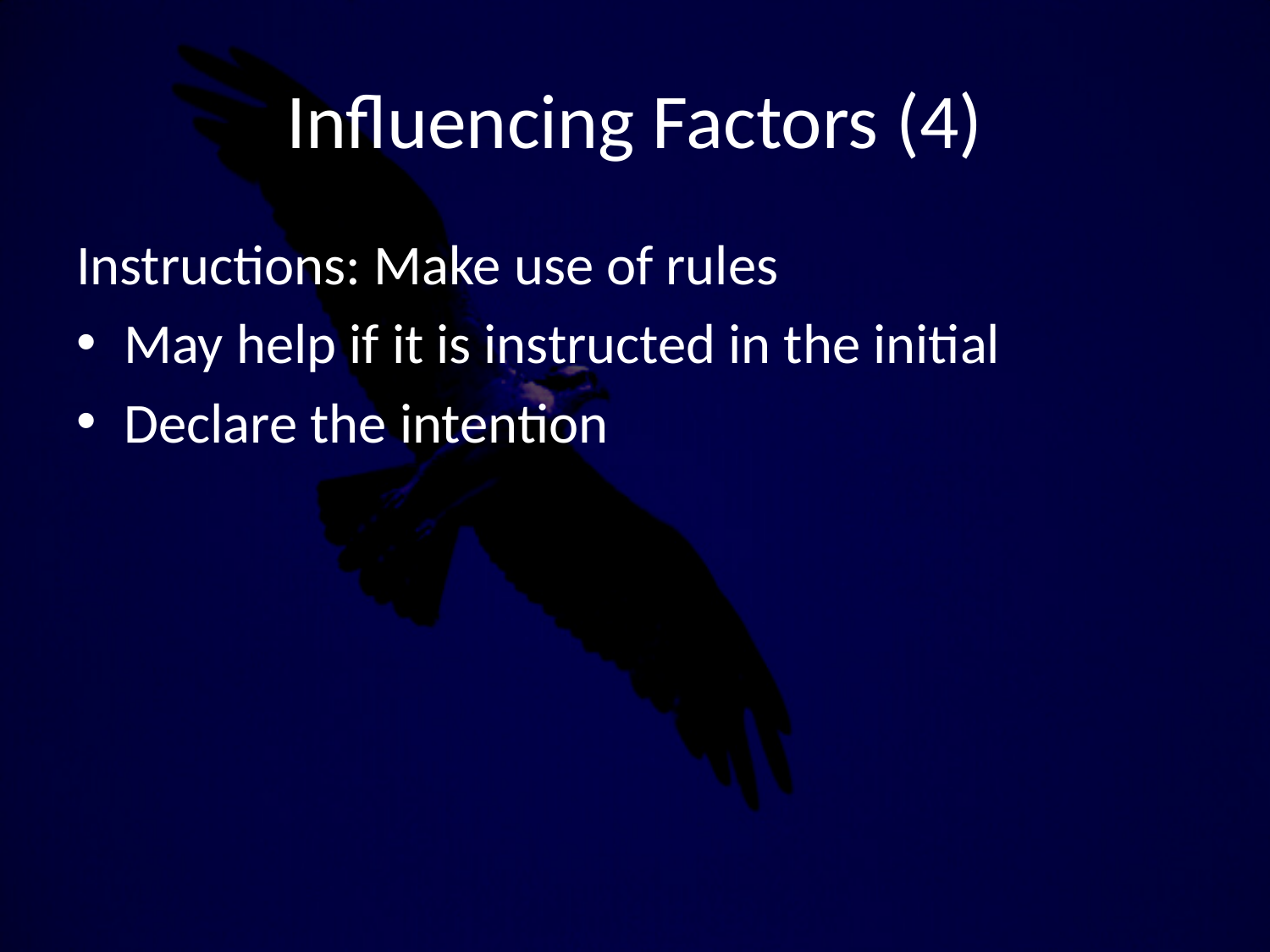

# Influencing Factors (4)
Instructions: Make use of rules
May help if it is instructed in the initial
Declare the intention